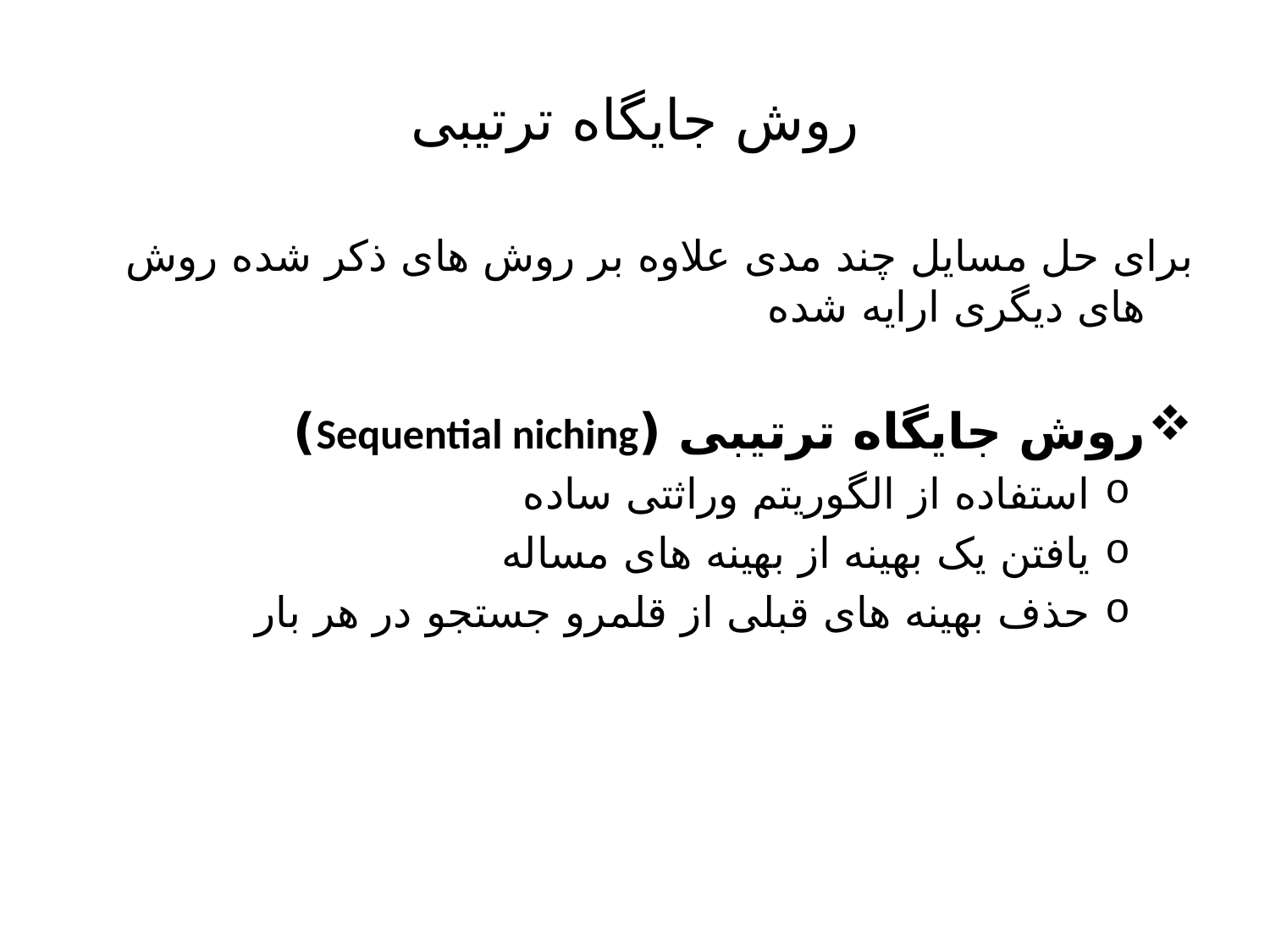

# روش جایگاه ترتیبی
برای حل مسایل چند مدی علاوه بر روش های ذکر شده روش های دیگری ارایه شده

روش جایگاه ترتیبی (Sequential niching)
استفاده از الگوریتم وراثتی ساده
یافتن یک بهینه از بهینه های مساله
حذف بهینه های قبلی از قلمرو جستجو در هر بار